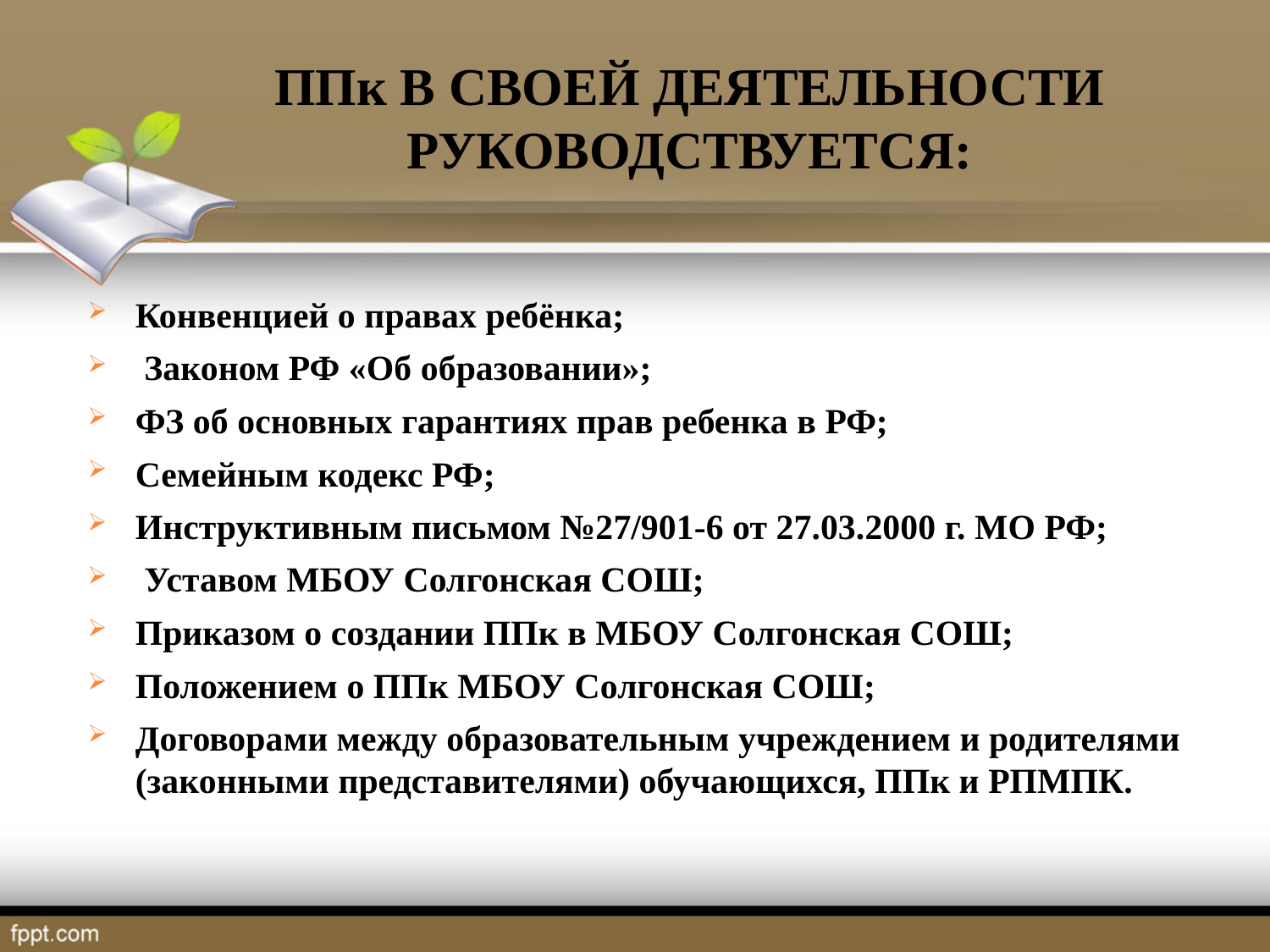

ППк В СВОЕЙ ДЕЯТЕЛЬНОСТИ РУКОВОДСТВУЕТСЯ:
Конвенцией о правах ребёнка;
 Законом РФ «Об образовании»;
ФЗ об основных гарантиях прав ребенка в РФ;
Семейным кодекс РФ;
Инструктивным письмом №27/901-6 от 27.03.2000 г. МО РФ;
 Уставом МБОУ Солгонская СОШ;
Приказом о создании ППк в МБОУ Солгонская СОШ;
Положением о ППк МБОУ Солгонская СОШ;
Договорами между образовательным учреждением и родителями (законными представителями) обучающихся, ППк и РПМПК.